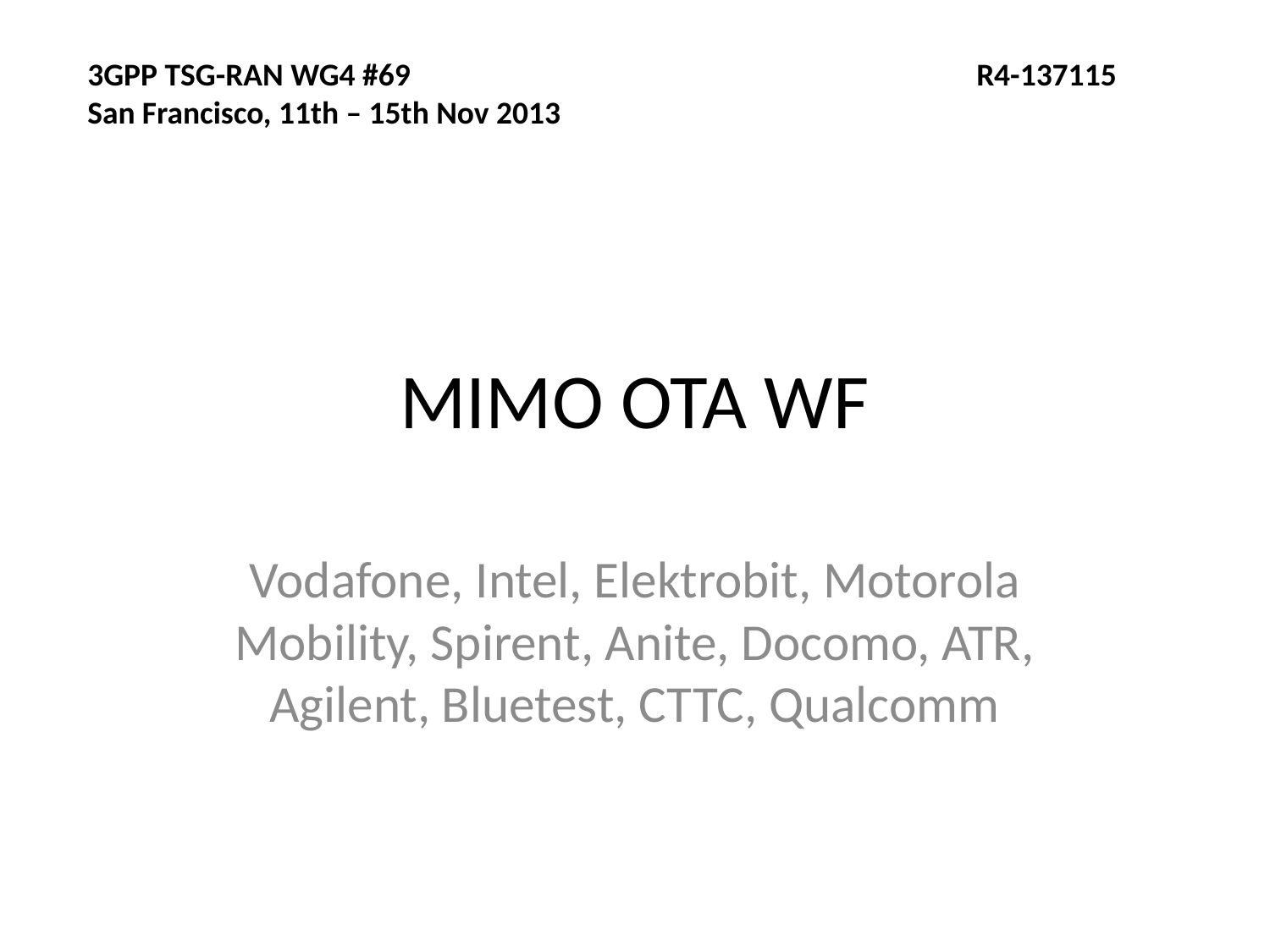

3GPP TSG-RAN WG4 #69				              	R4-137115
San Francisco, 11th – 15th Nov 2013
# MIMO OTA WF
Vodafone, Intel, Elektrobit, Motorola Mobility, Spirent, Anite, Docomo, ATR, Agilent, Bluetest, CTTC, Qualcomm